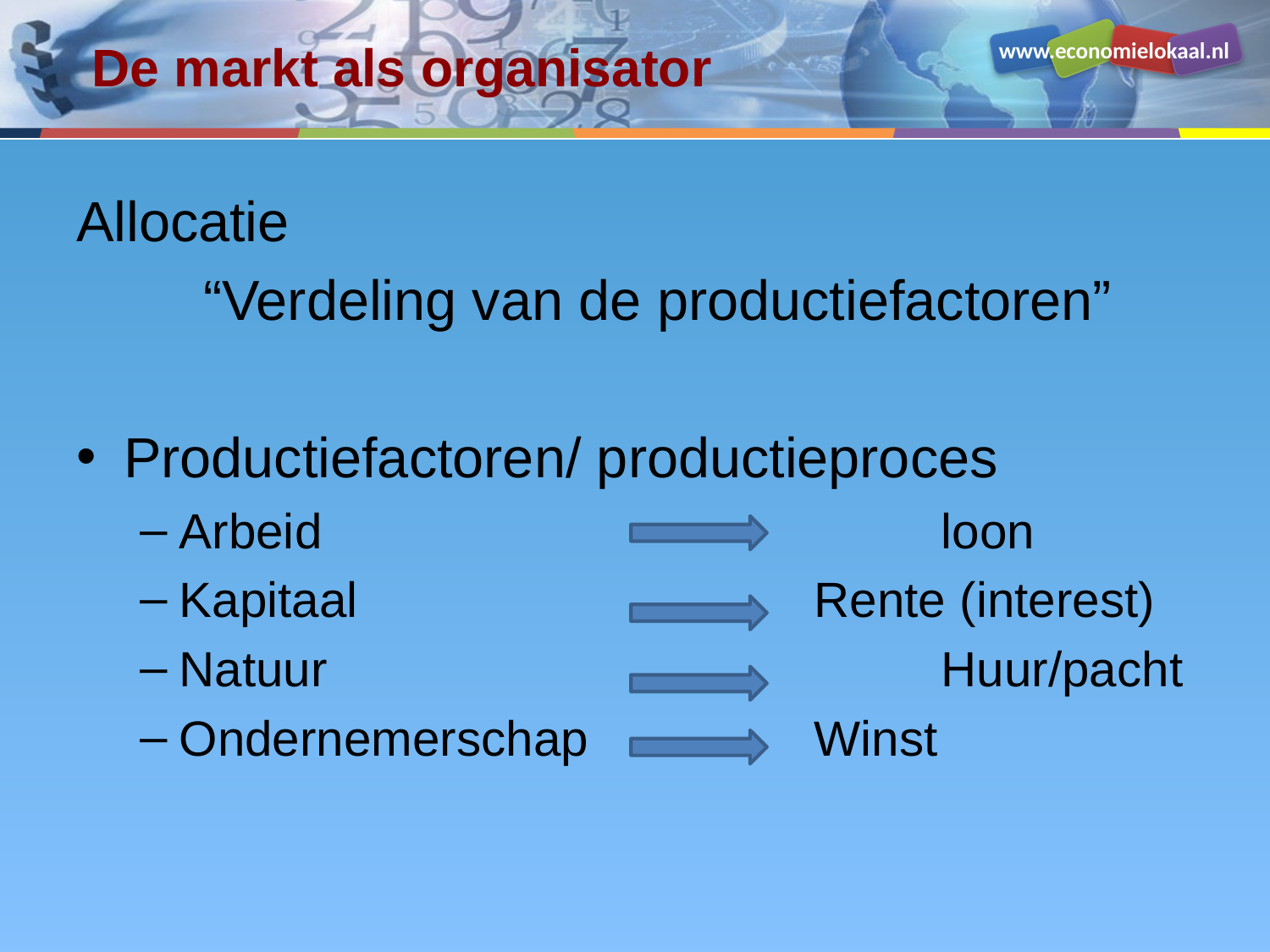

# De markt als organisator
Allocatie
	“Verdeling van de productiefactoren”

Productiefactoren/ productieproces
Arbeid	 				loon
Kapitaal				Rente (interest)
Natuur					Huur/pacht
Ondernemerschap		Winst